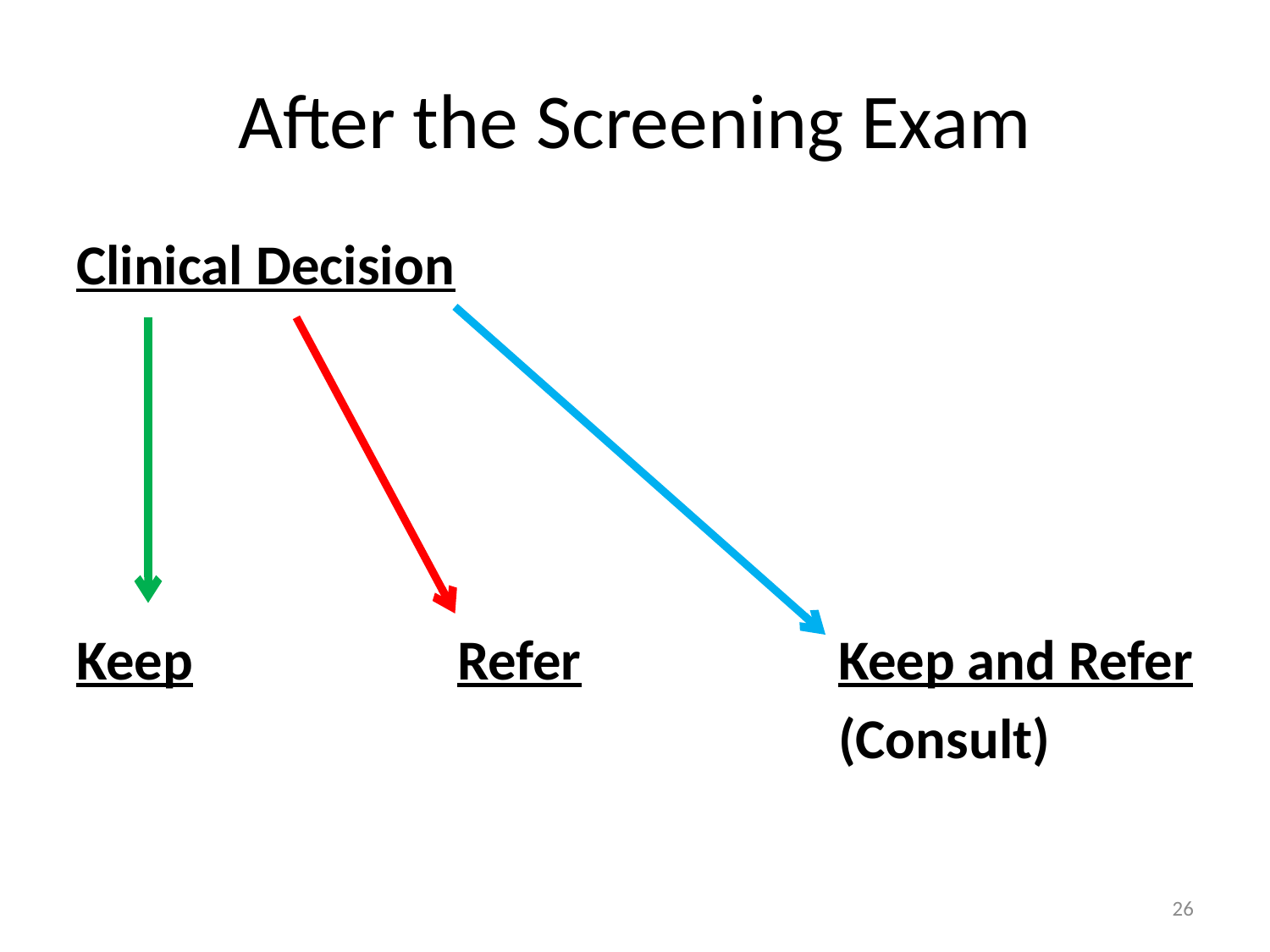

# After the Screening Exam
Clinical Decision

Keep			Refer			Keep and Refer
						(Consult)
26